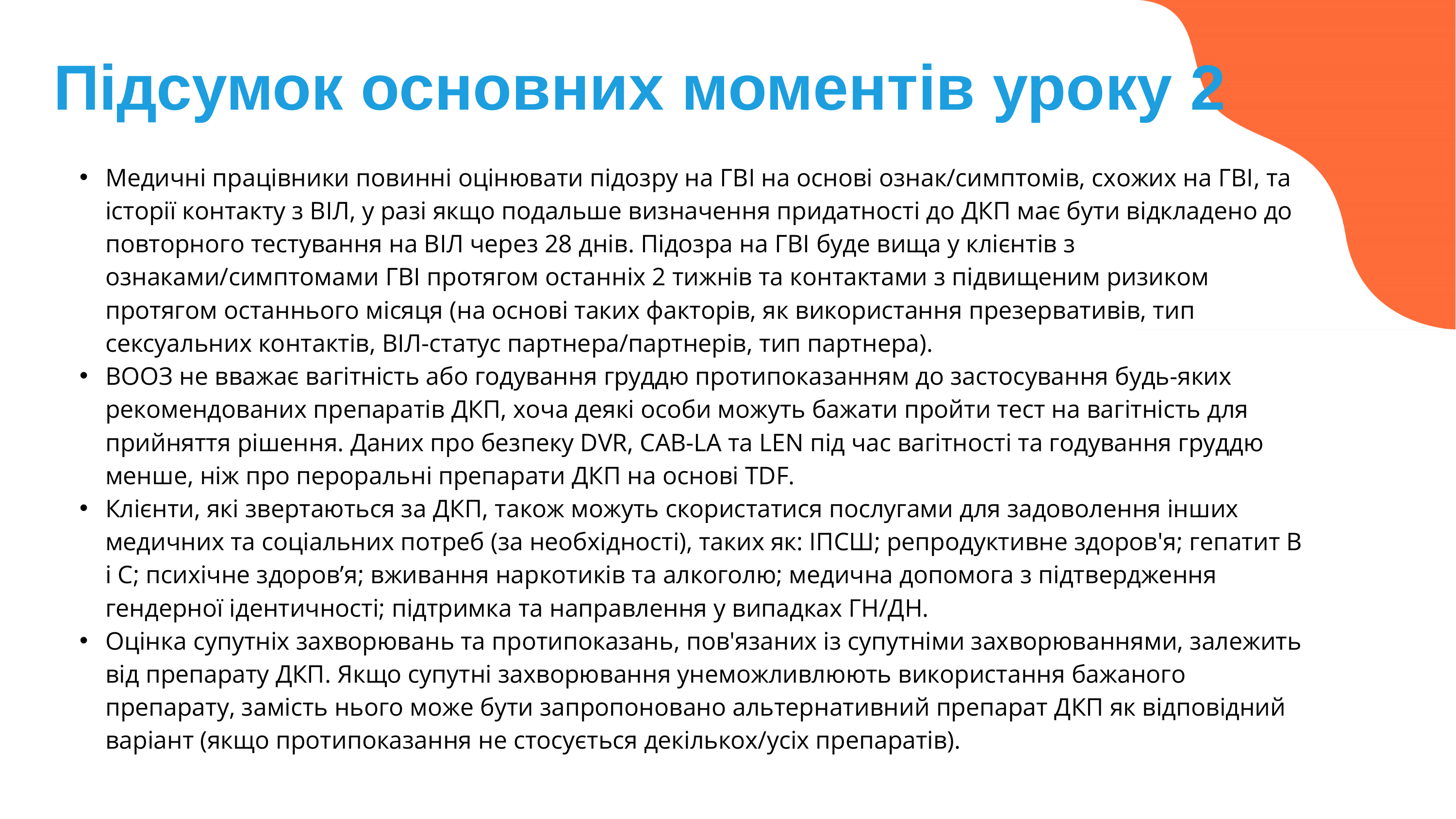

Підсумок основних моментів уроку 2
Медичні працівники повинні оцінювати підозру на ГВІ на основі ознак/симптомів, схожих на ГВІ, та історії контакту з ВІЛ, у разі якщо подальше визначення придатності до ДКП має бути відкладено до повторного тестування на ВІЛ через 28 днів. Підозра на ГВІ буде вища у клієнтів з ознаками/симптомами ГВІ протягом останніх 2 тижнів та контактами з підвищеним ризиком протягом останнього місяця (на основі таких факторів, як використання презервативів, тип сексуальних контактів, ВІЛ-статус партнера/партнерів, тип партнера).
ВООЗ не вважає вагітність або годування груддю протипоказанням до застосування будь-яких рекомендованих препаратів ДКП, хоча деякі особи можуть бажати пройти тест на вагітність для прийняття рішення. Даних про безпеку DVR, CAB-LA та LEN під час вагітності та годування груддю менше, ніж про пероральні препарати ДКП на основі TDF.
Клієнти, які звертаються за ДКП, також можуть скористатися послугами для задоволення інших медичних та соціальних потреб (за необхідності), таких як: ІПСШ; репродуктивне здоров'я; гепатит B і C; психічне здоров’я; вживання наркотиків та алкоголю; медична допомога з підтвердження гендерної ідентичності; підтримка та направлення у випадках ГН/ДН.
Оцінка супутніх захворювань та протипоказань, пов'язаних із супутніми захворюваннями, залежить від препарату ДКП. Якщо супутні захворювання унеможливлюють використання бажаного препарату, замість нього може бути запропоновано альтернативний препарат ДКП як відповідний варіант (якщо протипоказання не стосується декількох/усіх препаратів).